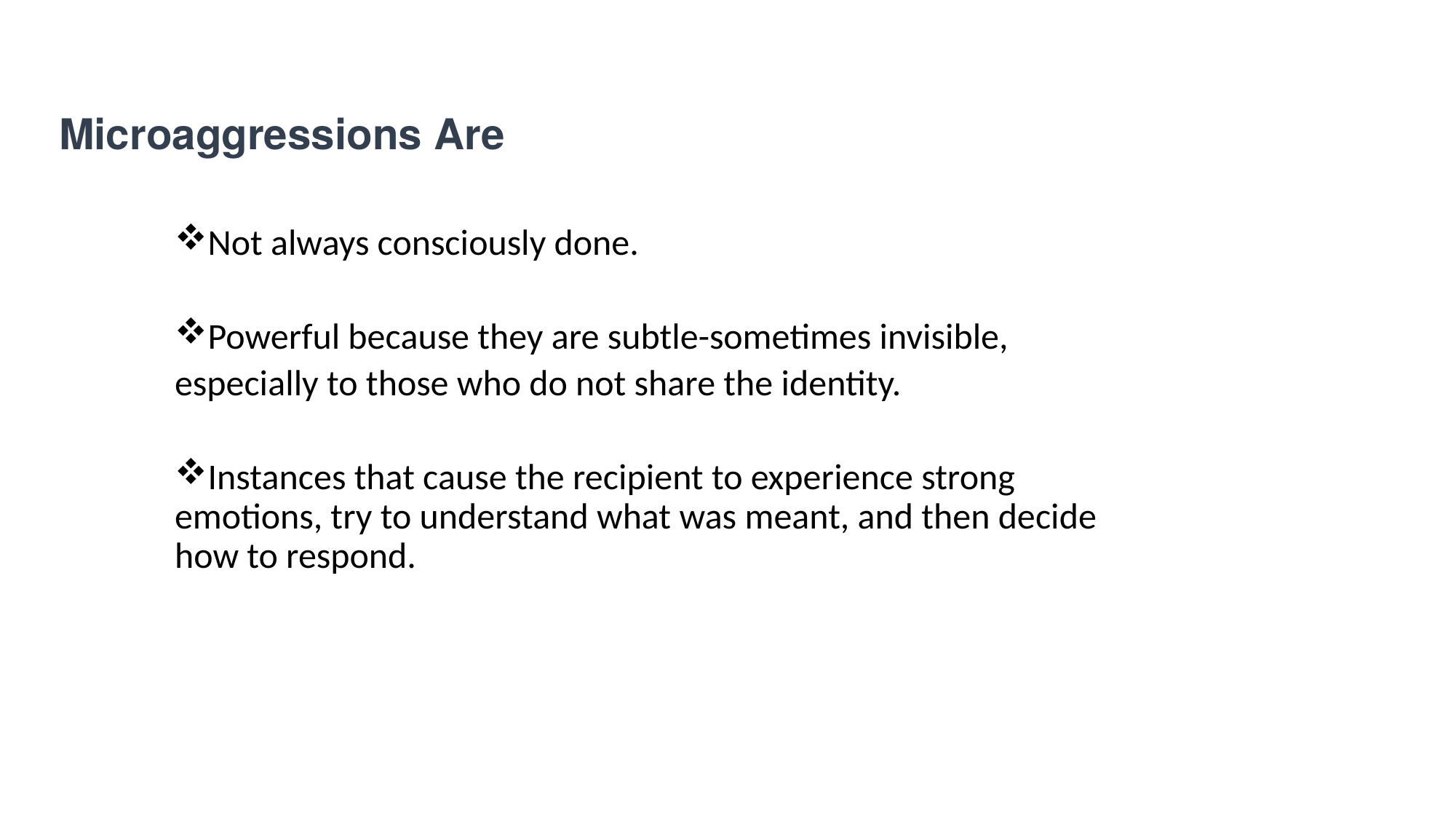

# Microaggressions Are
Not always consciously done.

Powerful because they are subtle-sometimes invisible,
especially to those who do not share the identity.

Instances that cause the recipient to experience strong emotions, try to understand what was meant, and then decide how to respond.